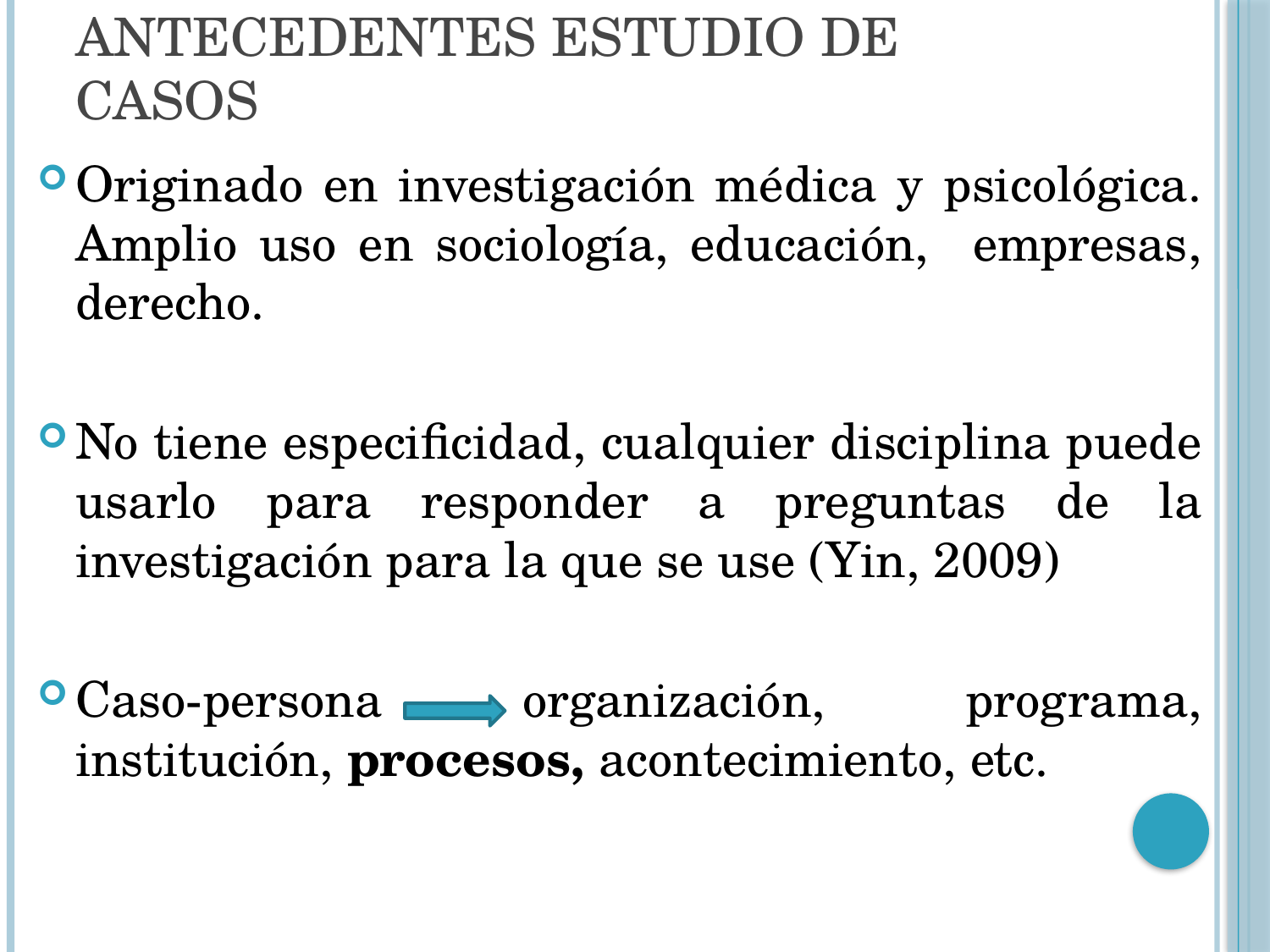

# Antecedentes estudio de casos
Originado en investigación médica y psicológica. Amplio uso en sociología, educación,  empresas, derecho.

No tiene especificidad, cualquier disciplina puede usarlo para responder a preguntas de la investigación para la que se use (Yin, 2009)

Caso-persona organización, programa, institución, procesos, acontecimiento, etc.